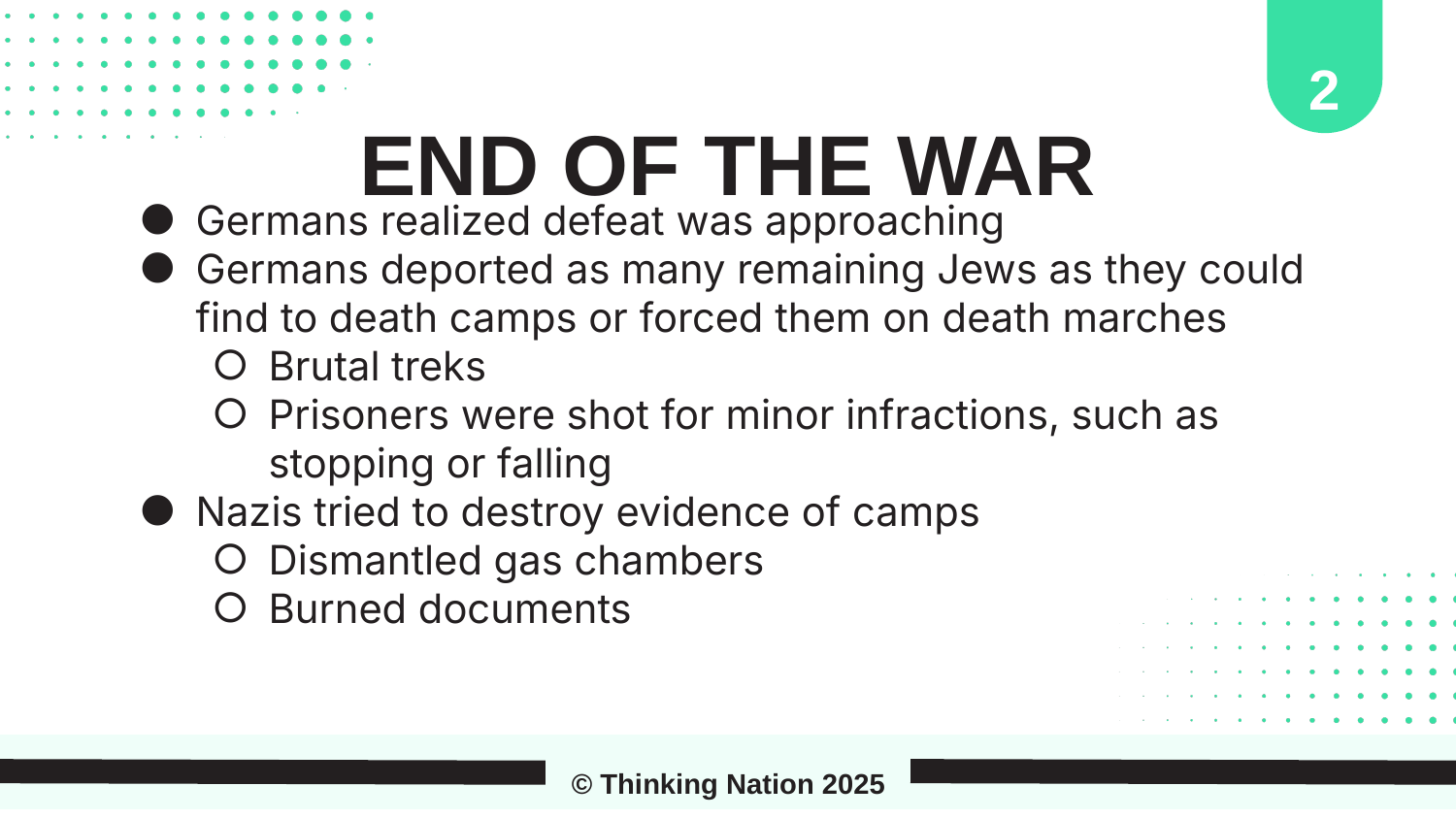

2
END OF THE WAR
Germans realized defeat was approaching
Germans deported as many remaining Jews as they could find to death camps or forced them on death marches
Brutal treks
Prisoners were shot for minor infractions, such as stopping or falling
Nazis tried to destroy evidence of camps
Dismantled gas chambers
Burned documents

© Thinking Nation 2025